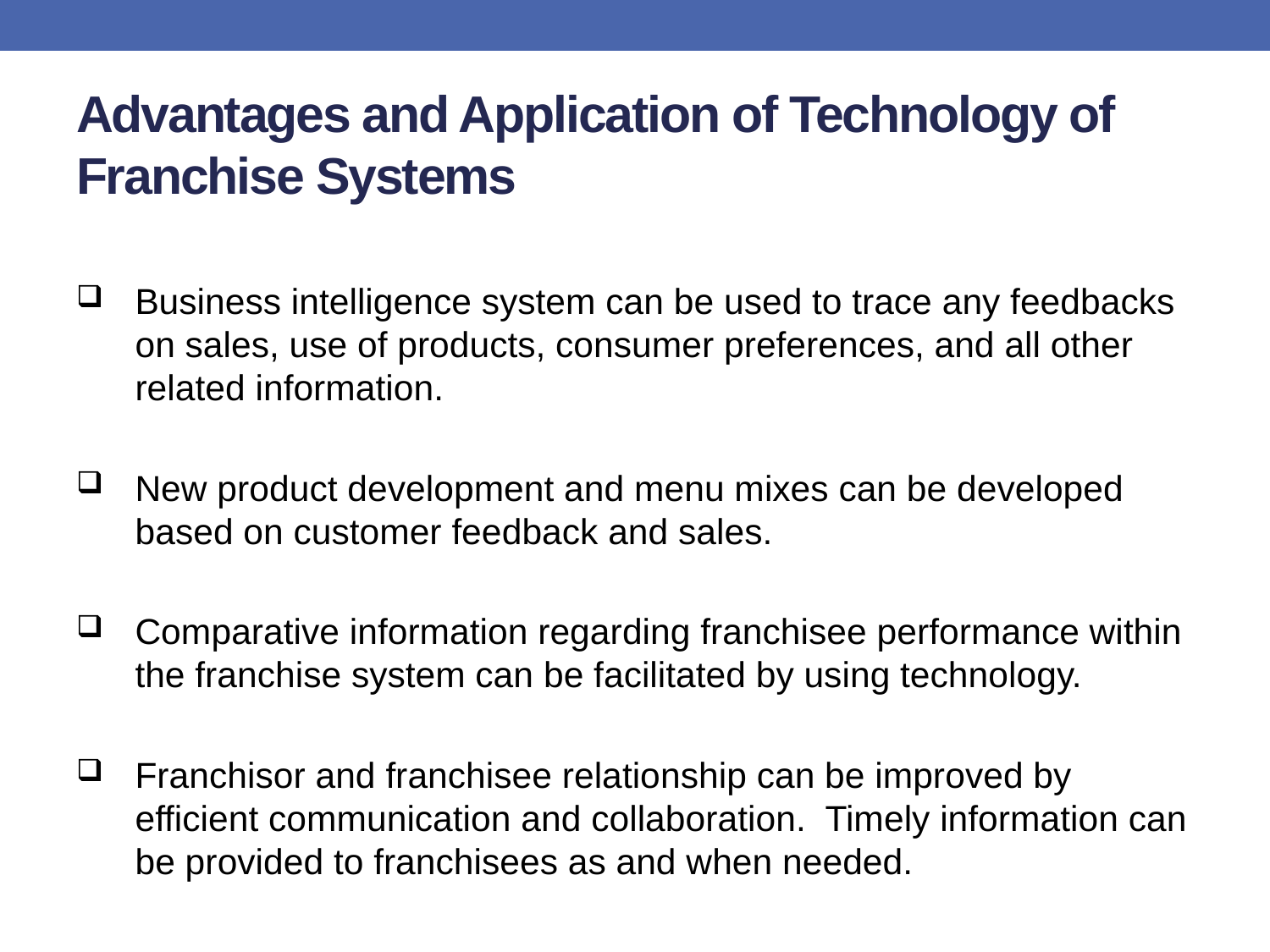

# Advantages and Application of Technology of Franchise Systems

Business intelligence system can be used to trace any feedbacks on sales, use of products, consumer preferences, and all other related information.

New product development and menu mixes can be developed based on customer feedback and sales.

Comparative information regarding franchisee performance within the franchise system can be facilitated by using technology.

Franchisor and franchisee relationship can be improved by efficient communication and collaboration.  Timely information can be provided to franchisees as and when needed.